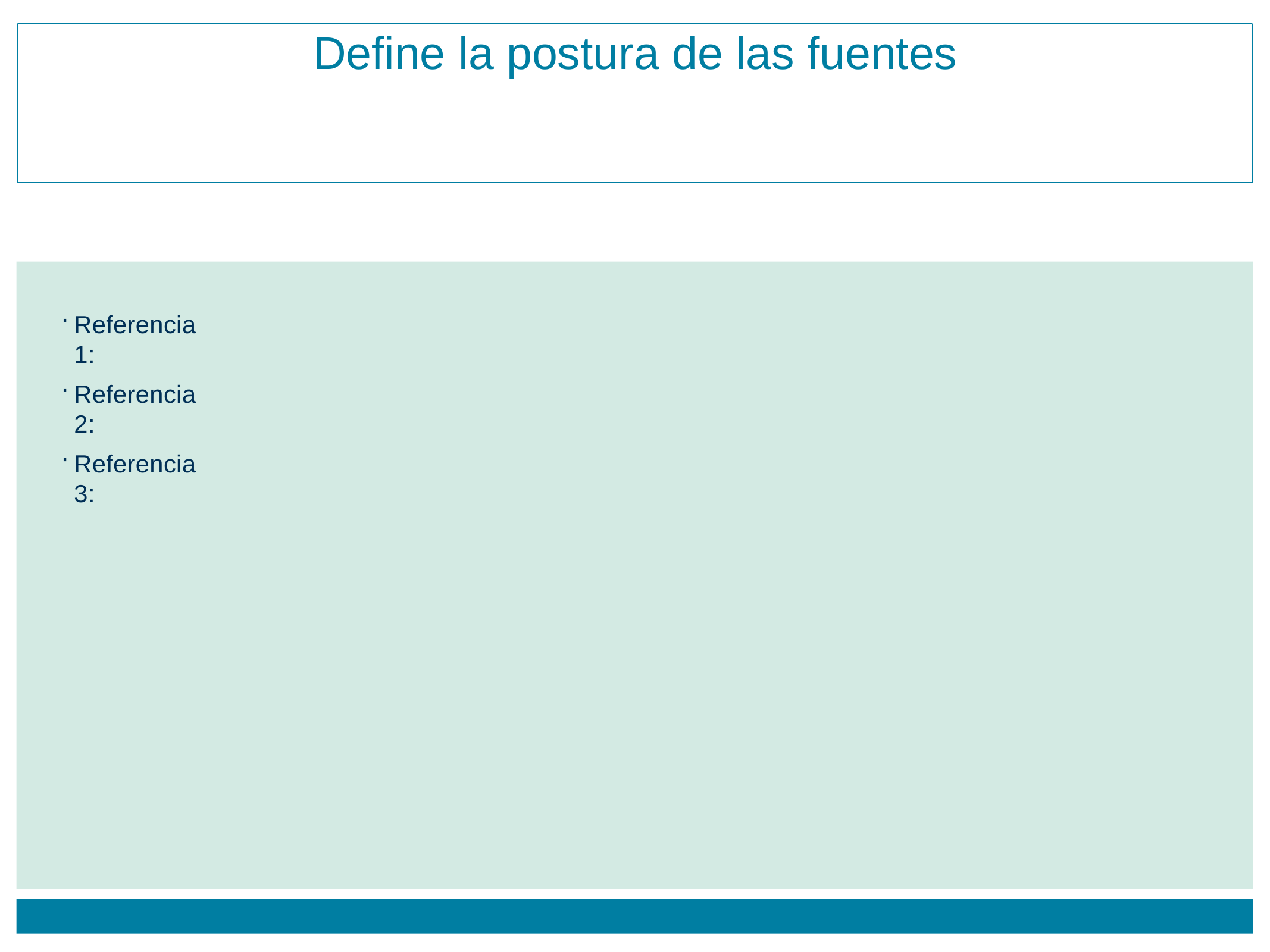

# Deﬁne la postura de las fuentes
Referencia 1:
Referencia 2:
Referencia 3: